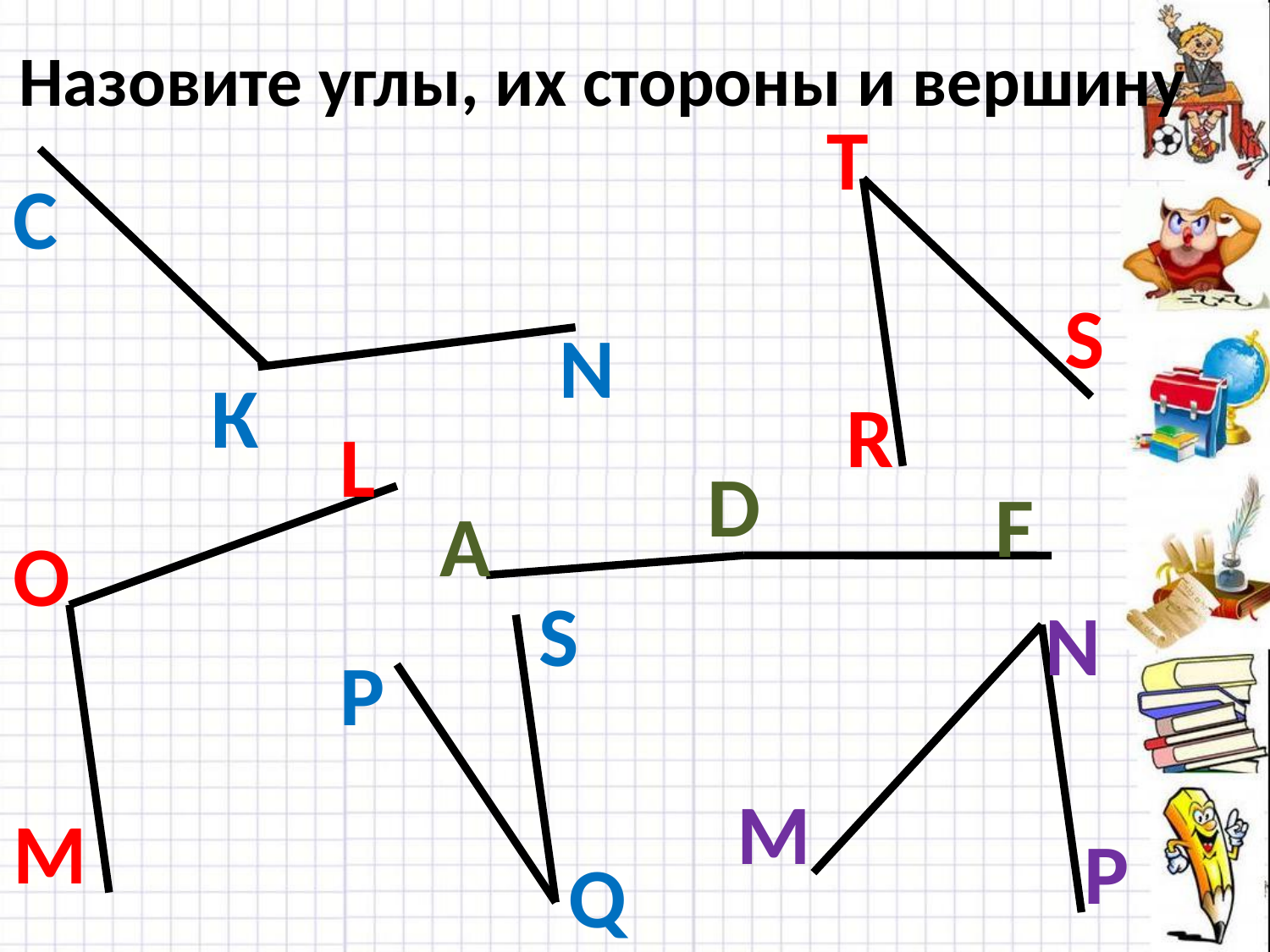

Назовите углы, их стороны и вершину
T
С
S
N
К
R
L
D
F
A
O
S
N
P
M
M
P
Q